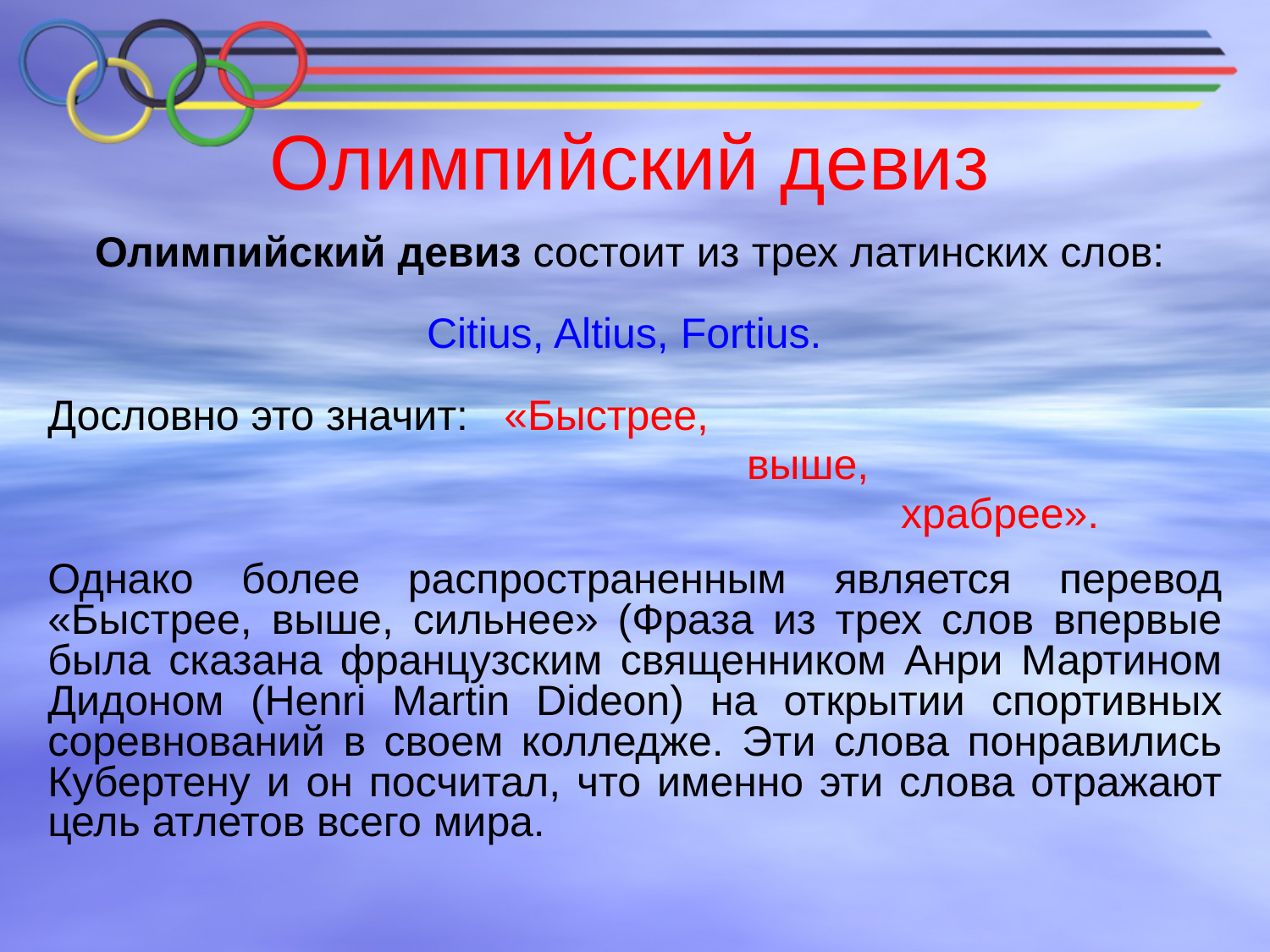

# Олимпийский девиз
    Олимпийский девиз состоит из трех латинских слов:

                                Citius, Altius, Fortius.

Дословно это значит:   «Быстрее,
                                                           выше,
                                                                        храбрее».

Однако более распространенным является перевод «Быстрее, выше, сильнее» (Фраза из трех слов впервые была сказана французским священником Анри Мартином Дидоном (Henri Martin Dideon) на открытии спортивных соревнований в своем колледже. Эти слова понравились Кубертену и он посчитал, что именно эти слова отражают цель атлетов всего мира.